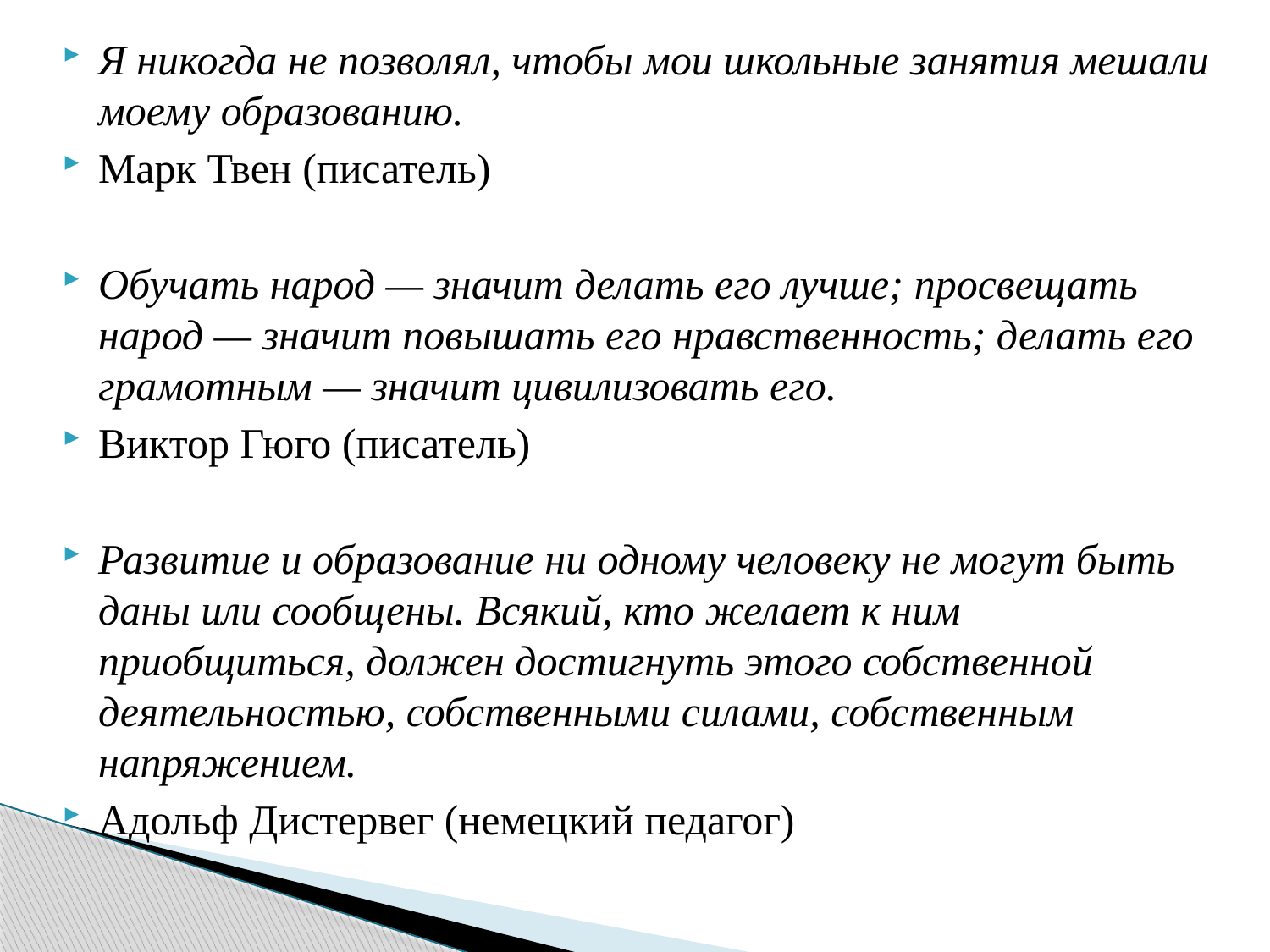

Я никогда не позволял, чтобы мои школьные занятия мешали моему образованию.
Марк Твен (писатель)

Обучать народ — значит делать его лучше; просвещать народ — значит повышать его нравственность; делать его грамотным — значит цивилизовать его.
Виктор Гюго (писатель)

Развитие и образование ни одному человеку не могут быть даны или сообщены. Всякий, кто желает к ним приобщиться, должен достигнуть этого собственной деятельностью, собственными силами, собственным напряжением.
Адольф Дистервег (немецкий педагог)